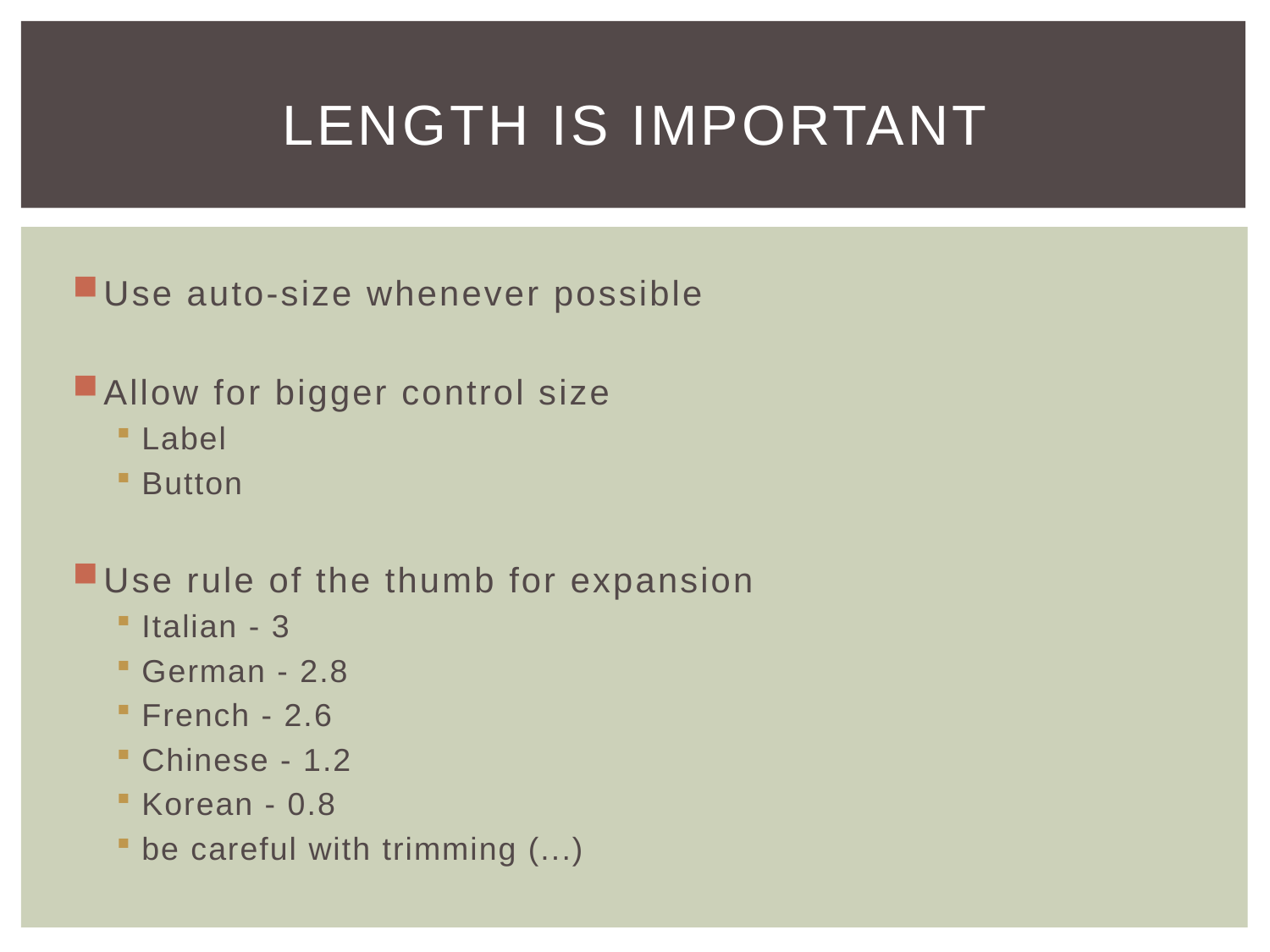

# Length is important
Use auto-size whenever possible

Allow for bigger control size
Label
Button

Use rule of the thumb for expansion
Italian - 3
German - 2.8
French - 2.6
Chinese - 1.2
Korean - 0.8
be careful with trimming (...)